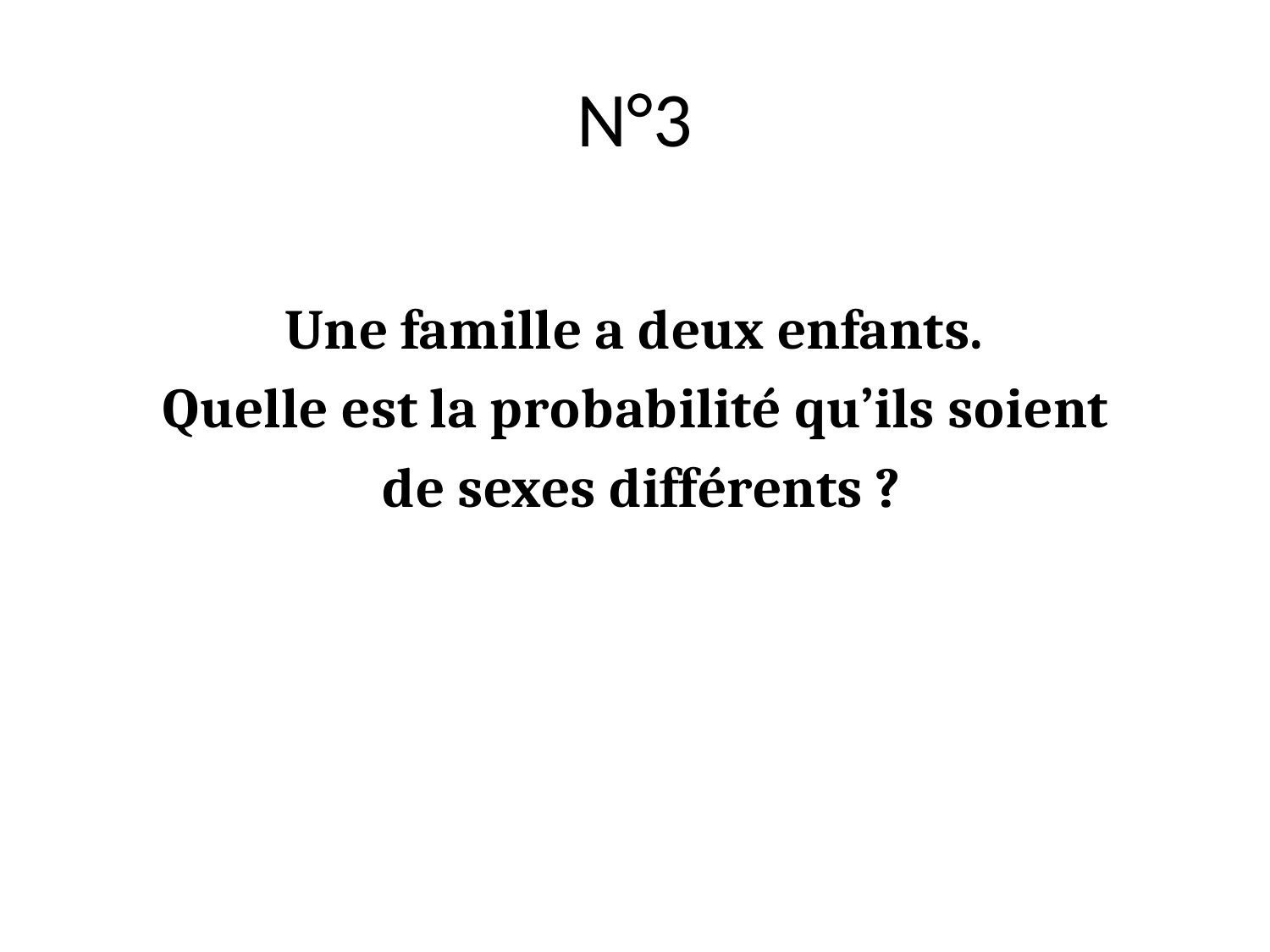

# N°3
Une famille a deux enfants.
Quelle est la probabilité qu’ils soient
 de sexes différents ?